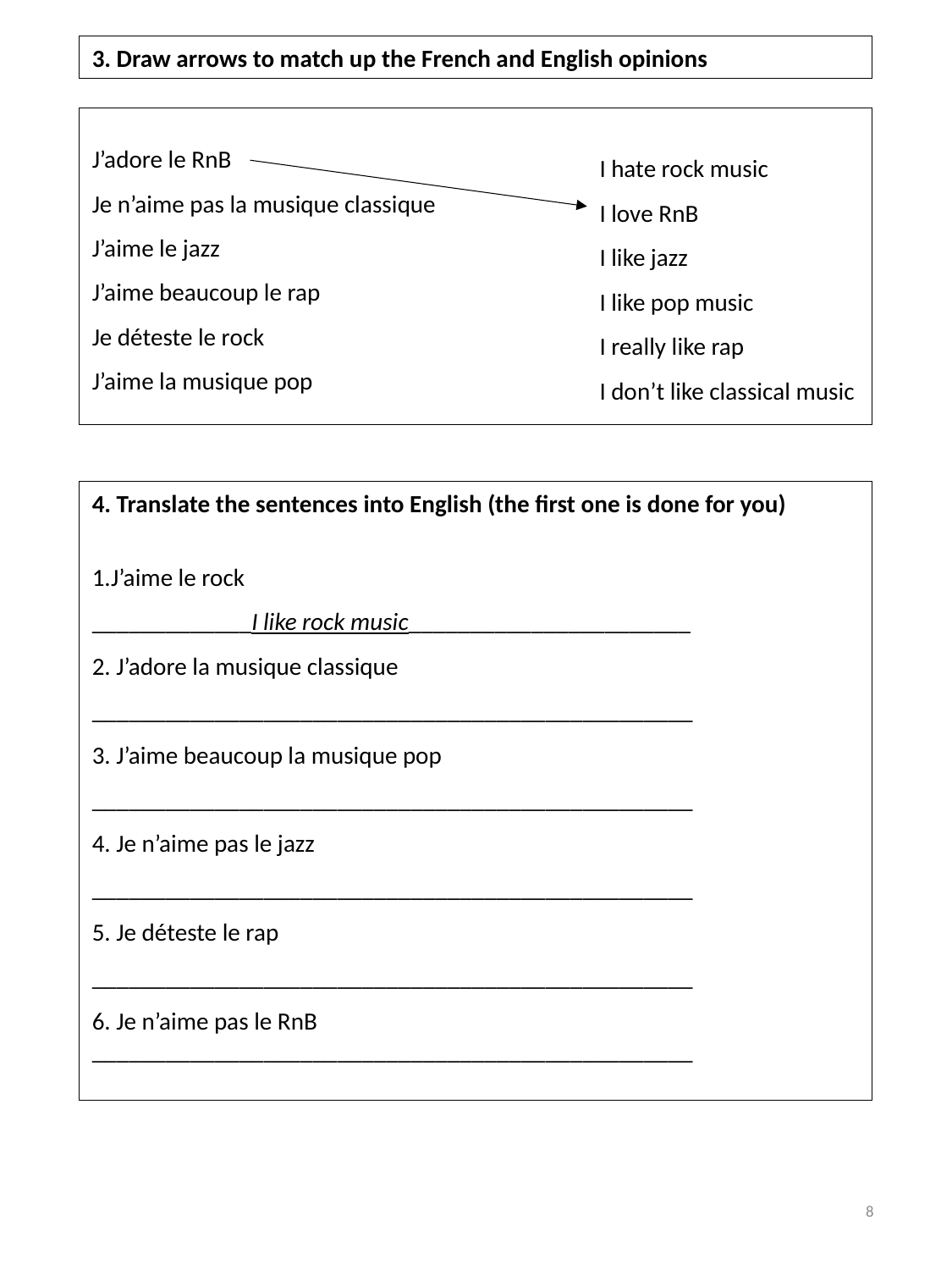

3. Draw arrows to match up the French and English opinions

J’adore le RnB
Je n’aime pas la musique classique
J’aime le jazz
J’aime beaucoup le rap
Je déteste le rock
J’aime la musique pop

I hate rock music
I love RnB
I like jazz
I like pop music
I really like rap
I don’t like classical music
4. Translate the sentences into English (the first one is done for you)

1.J’aime le rock
_____________I like rock music_______________________
2. J’adore la musique classique
_________________________________________________
3. J’aime beaucoup la musique pop
_________________________________________________
4. Je n’aime pas le jazz
_________________________________________________
5. Je déteste le rap
_________________________________________________
6. Je n’aime pas le RnB
_________________________________________________

8